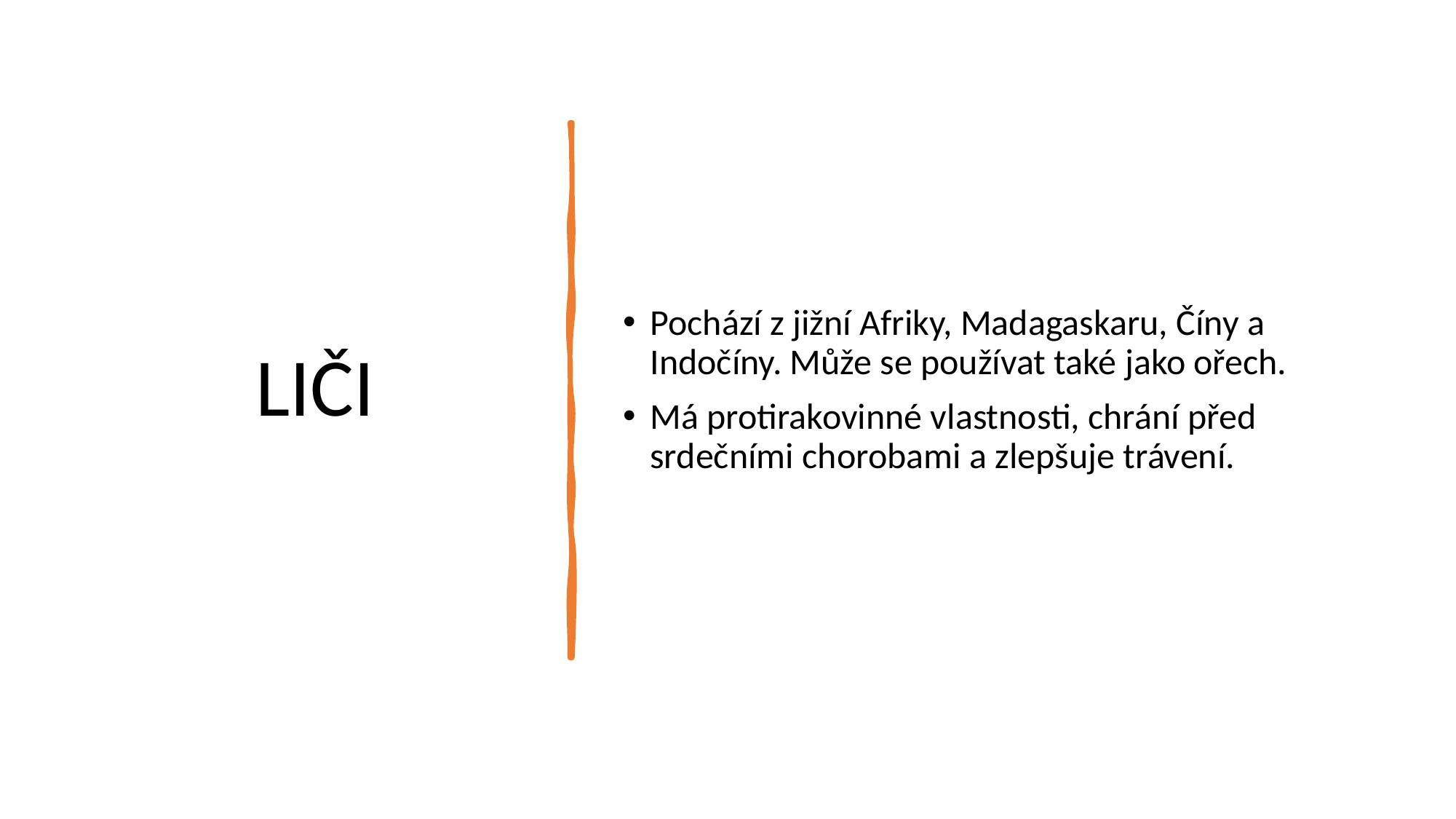

# LIČI
Pochází z jižní Afriky, Madagaskaru, Číny a Indočíny. Může se používat také jako ořech.
Má protirakovinné vlastnosti, chrání před srdečními chorobami a zlepšuje trávení.